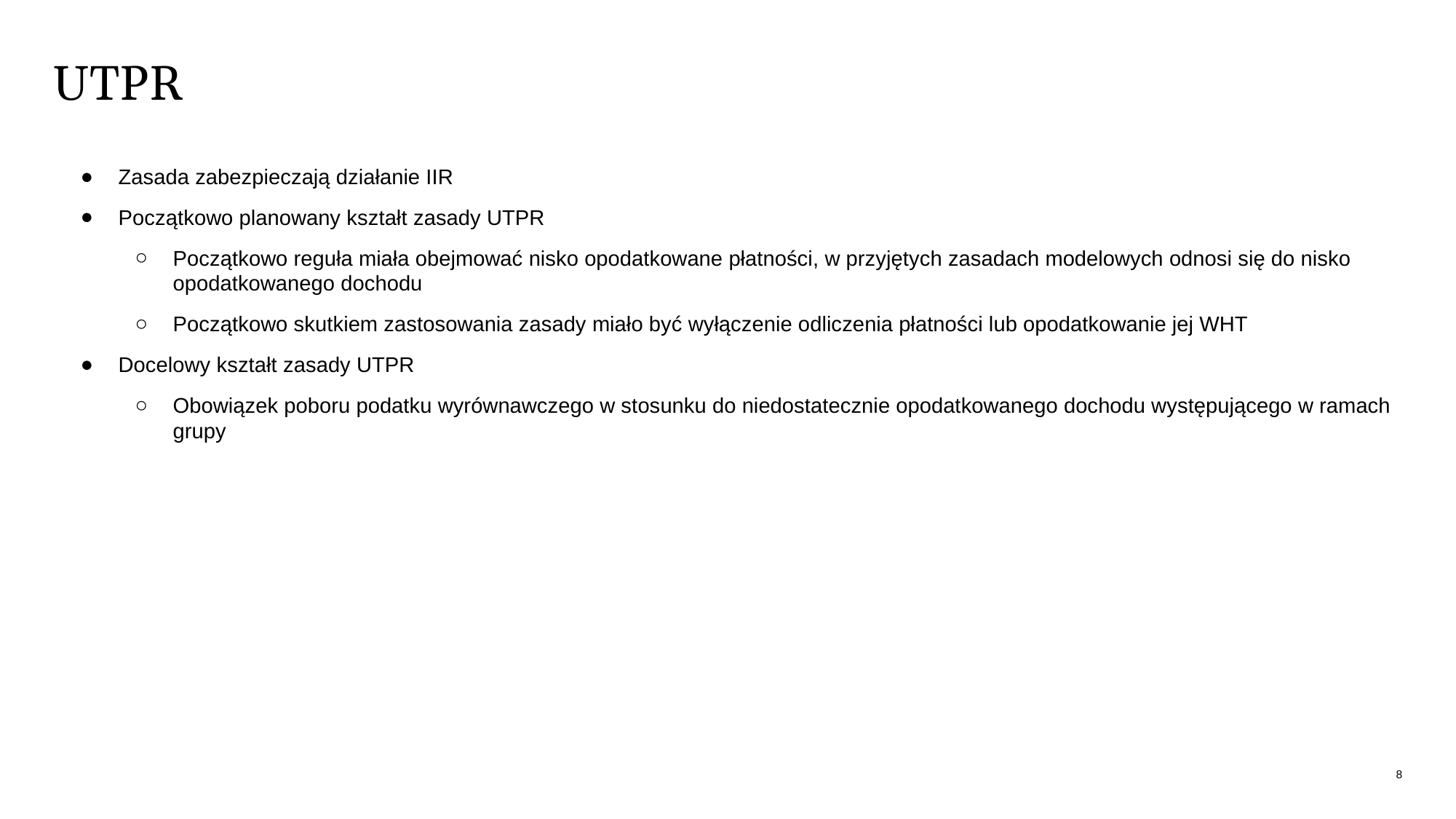

# UTPR
Zasada zabezpieczają działanie IIR
Początkowo planowany kształt zasady UTPR
Początkowo reguła miała obejmować nisko opodatkowane płatności, w przyjętych zasadach modelowych odnosi się do nisko opodatkowanego dochodu
Początkowo skutkiem zastosowania zasady miało być wyłączenie odliczenia płatności lub opodatkowanie jej WHT
Docelowy kształt zasady UTPR
Obowiązek poboru podatku wyrównawczego w stosunku do niedostatecznie opodatkowanego dochodu występującego w ramach grupy

8